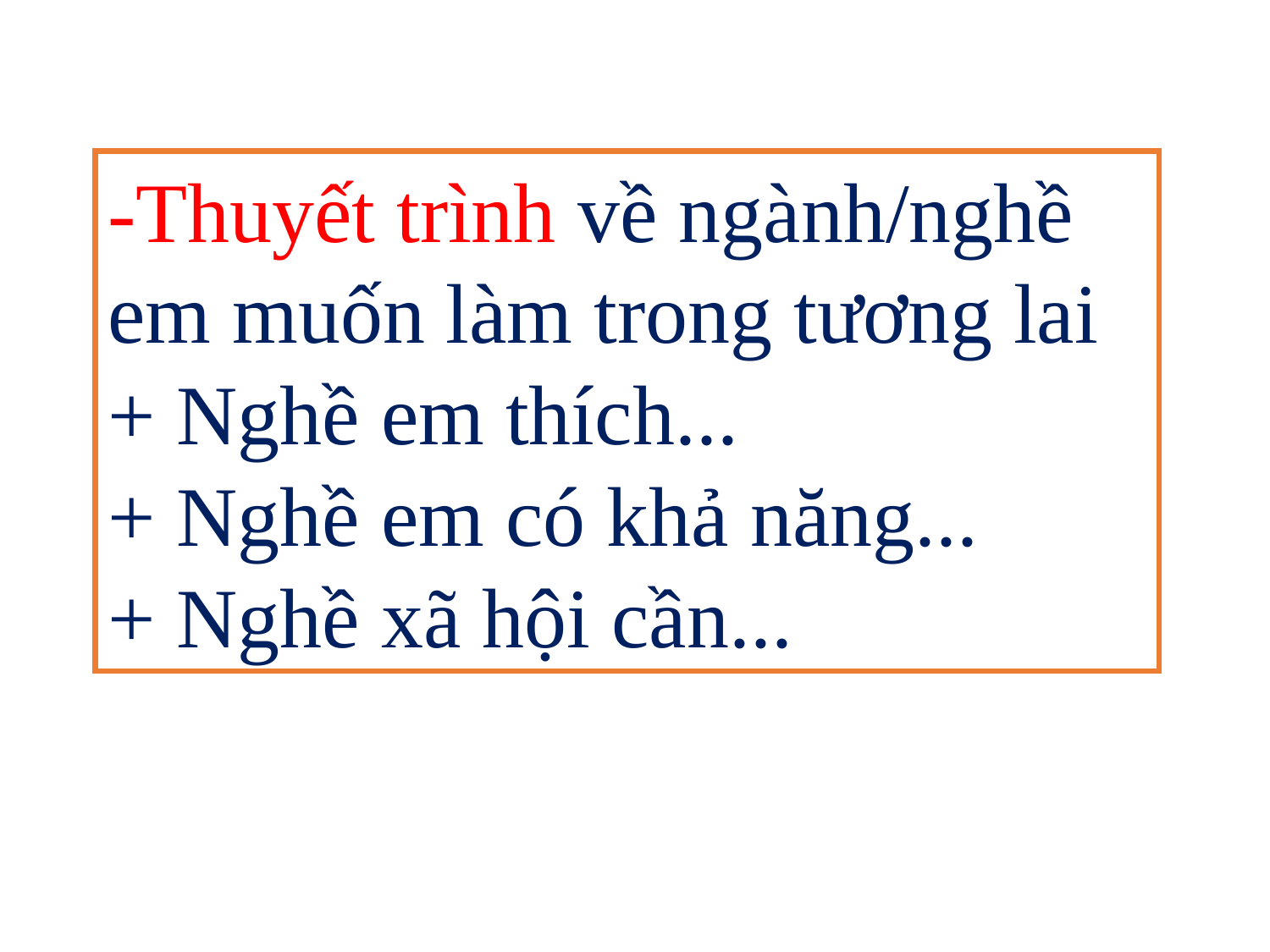

-Thuyết trình về ngành/nghề em muốn làm trong tương lai
+ Nghề em thích...
+ Nghề em có khả năng...
+ Nghề xã hội cần...